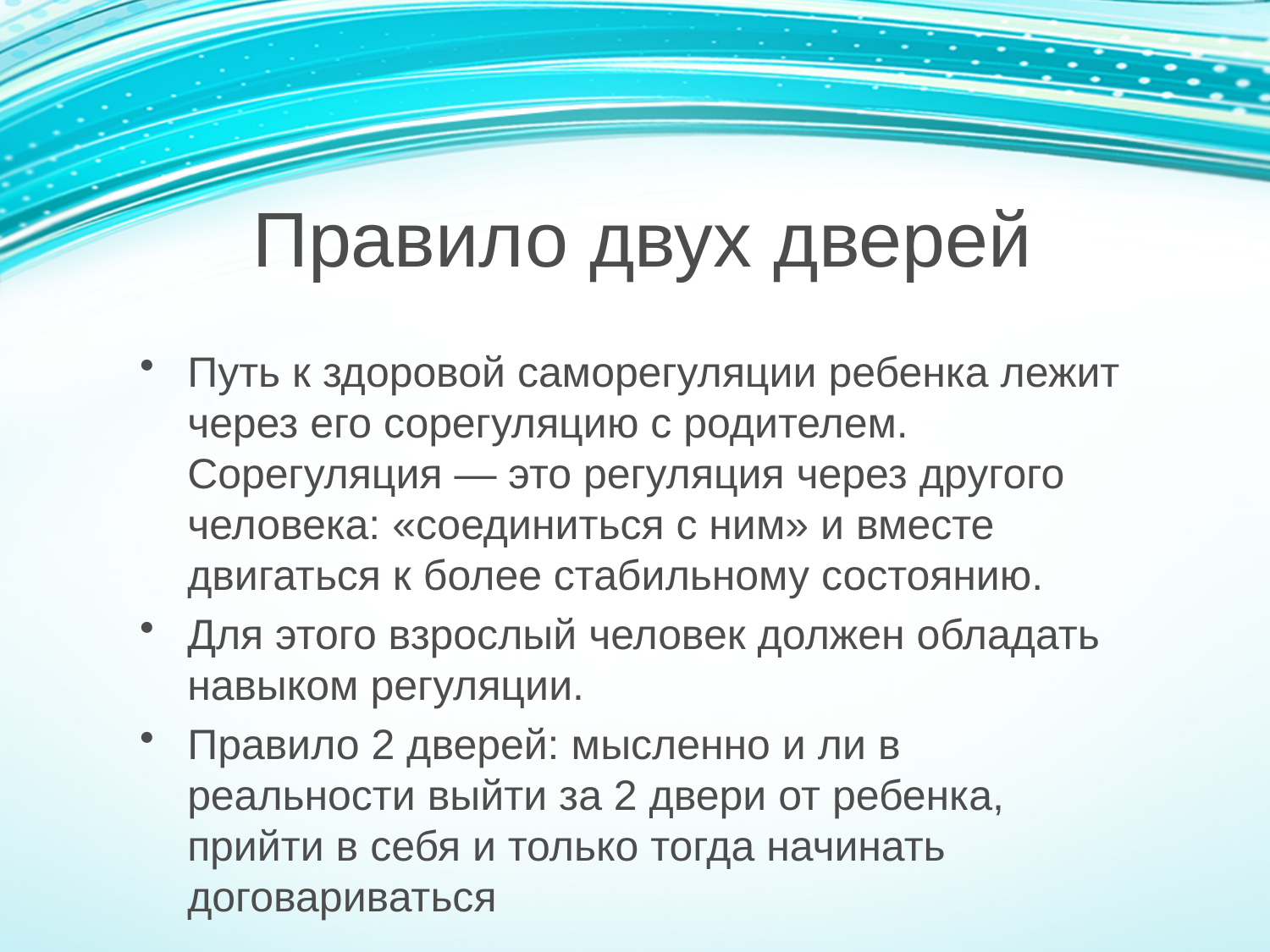

# Правило двух дверей
Путь к здоровой саморегуляции ребенка лежит через его сорегуляцию с родителем. Сорегуляция — это регуляция через другого человека: «соединиться с ним» и вместе двигаться к более стабильному состоянию.
Для этого взрослый человек должен обладать навыком регуляции.
Правило 2 дверей: мысленно и ли в реальности выйти за 2 двери от ребенка, прийти в себя и только тогда начинать договариваться